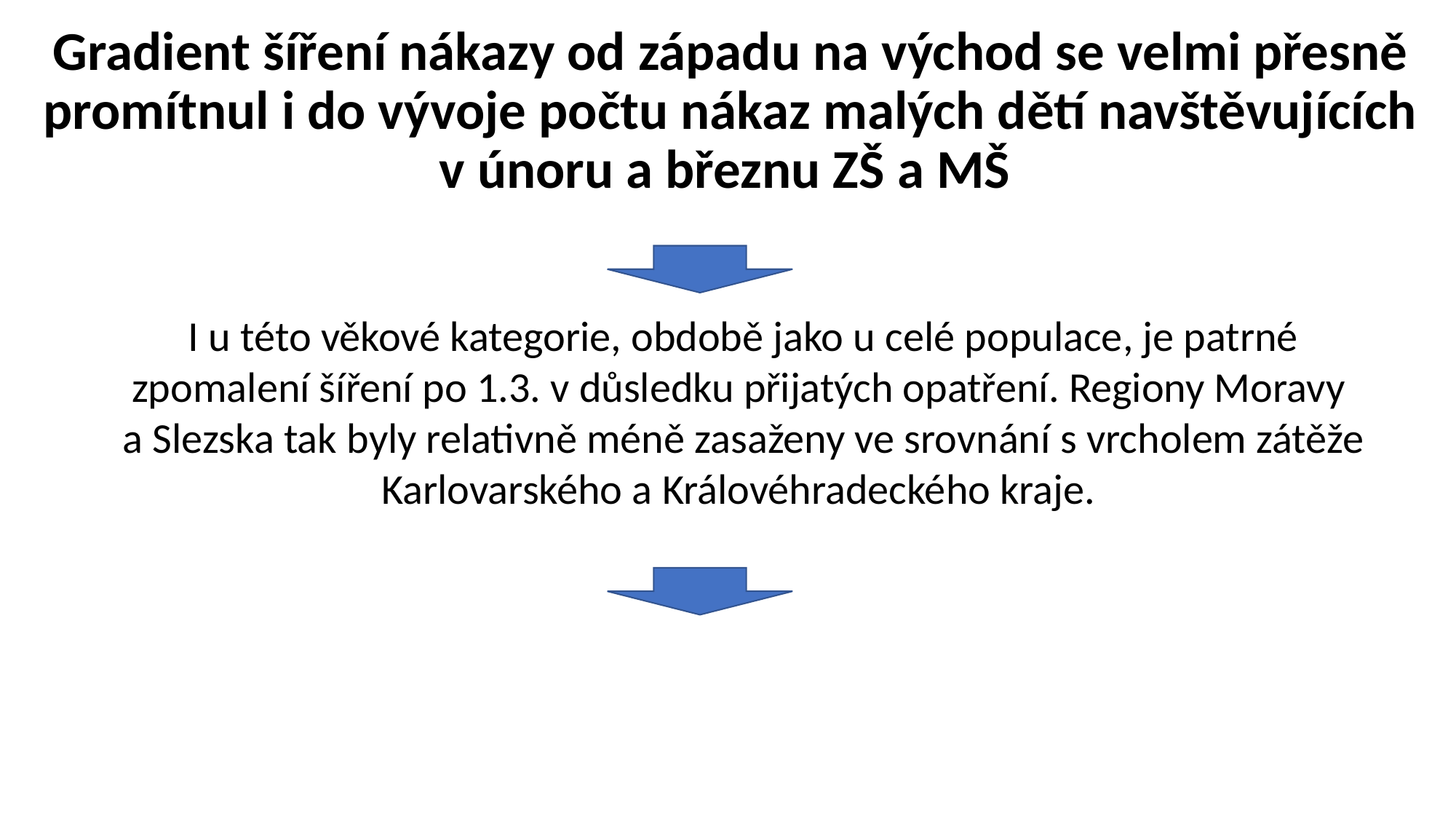

Gradient šíření nákazy od západu na východ se velmi přesně promítnul i do vývoje počtu nákaz malých dětí navštěvujících v únoru a březnu ZŠ a MŠ

I u této věkové kategorie, obdobě jako u celé populace, je patrné zpomalení šíření po 1.3. v důsledku přijatých opatření. Regiony Moravy
a Slezska tak byly relativně méně zasaženy ve srovnání s vrcholem zátěže Karlovarského a Královéhradeckého kraje.